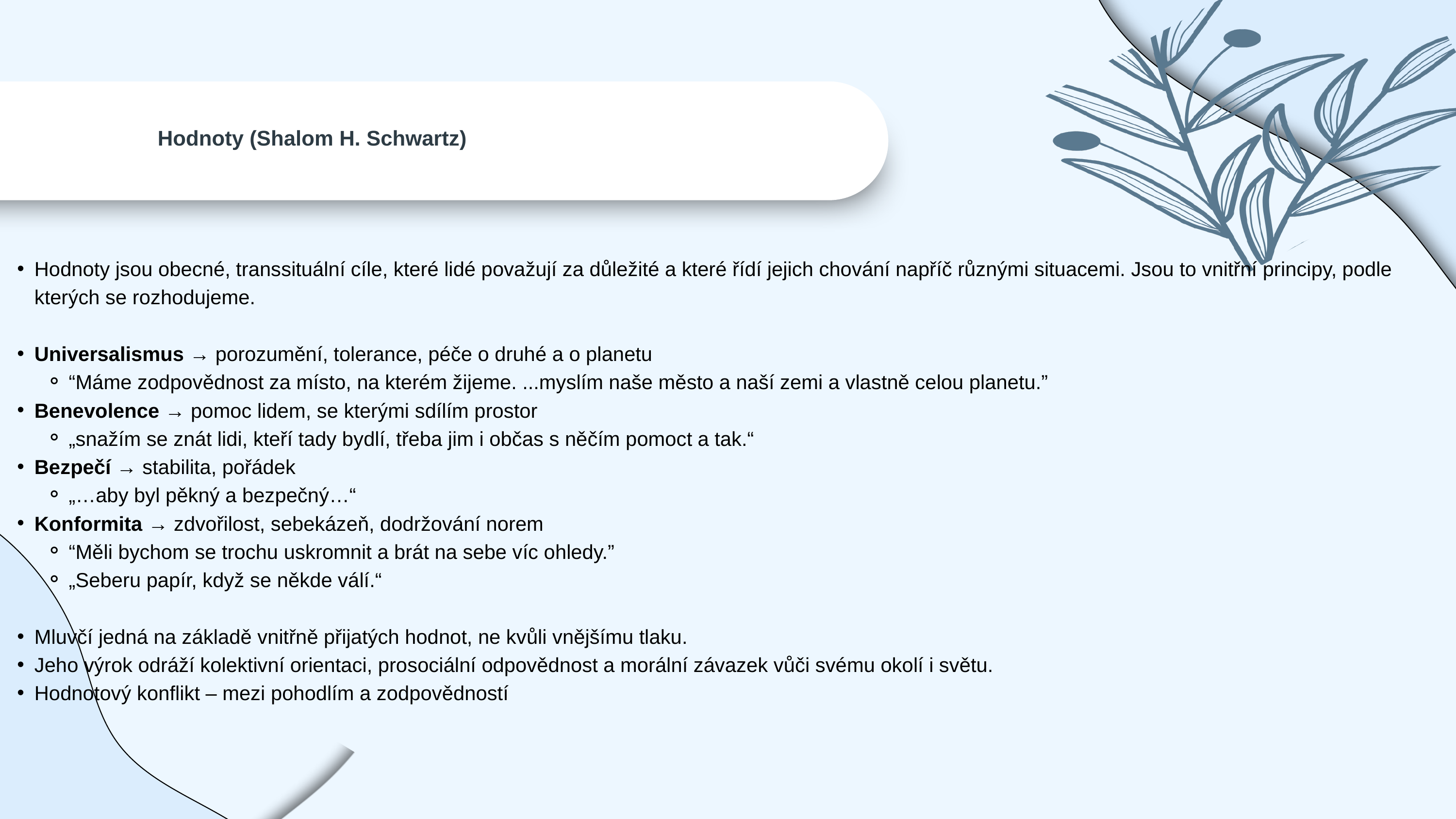

Hodnoty (Shalom H. Schwartz)

Hodnoty jsou obecné, transsituální cíle, které lidé považují za důležité a které řídí jejich chování napříč různými situacemi. Jsou to vnitřní principy, podle kterých se rozhodujeme.

Universalismus → porozumění, tolerance, péče o druhé a o planetu
“Máme zodpovědnost za místo, na kterém žijeme. ...myslím naše město a naší zemi a vlastně celou planetu.”
Benevolence → pomoc lidem, se kterými sdílím prostor
„snažím se znát lidi, kteří tady bydlí, třeba jim i občas s něčím pomoct a tak.“
Bezpečí → stabilita, pořádek
„…aby byl pěkný a bezpečný…“
Konformita → zdvořilost, sebekázeň, dodržování norem
“Měli bychom se trochu uskromnit a brát na sebe víc ohledy.”
„Seberu papír, když se někde válí.“

Mluvčí jedná na základě vnitřně přijatých hodnot, ne kvůli vnějšímu tlaku.
Jeho výrok odráží kolektivní orientaci, prosociální odpovědnost a morální závazek vůči svému okolí i světu.
Hodnotový konflikt – mezi pohodlím a zodpovědností